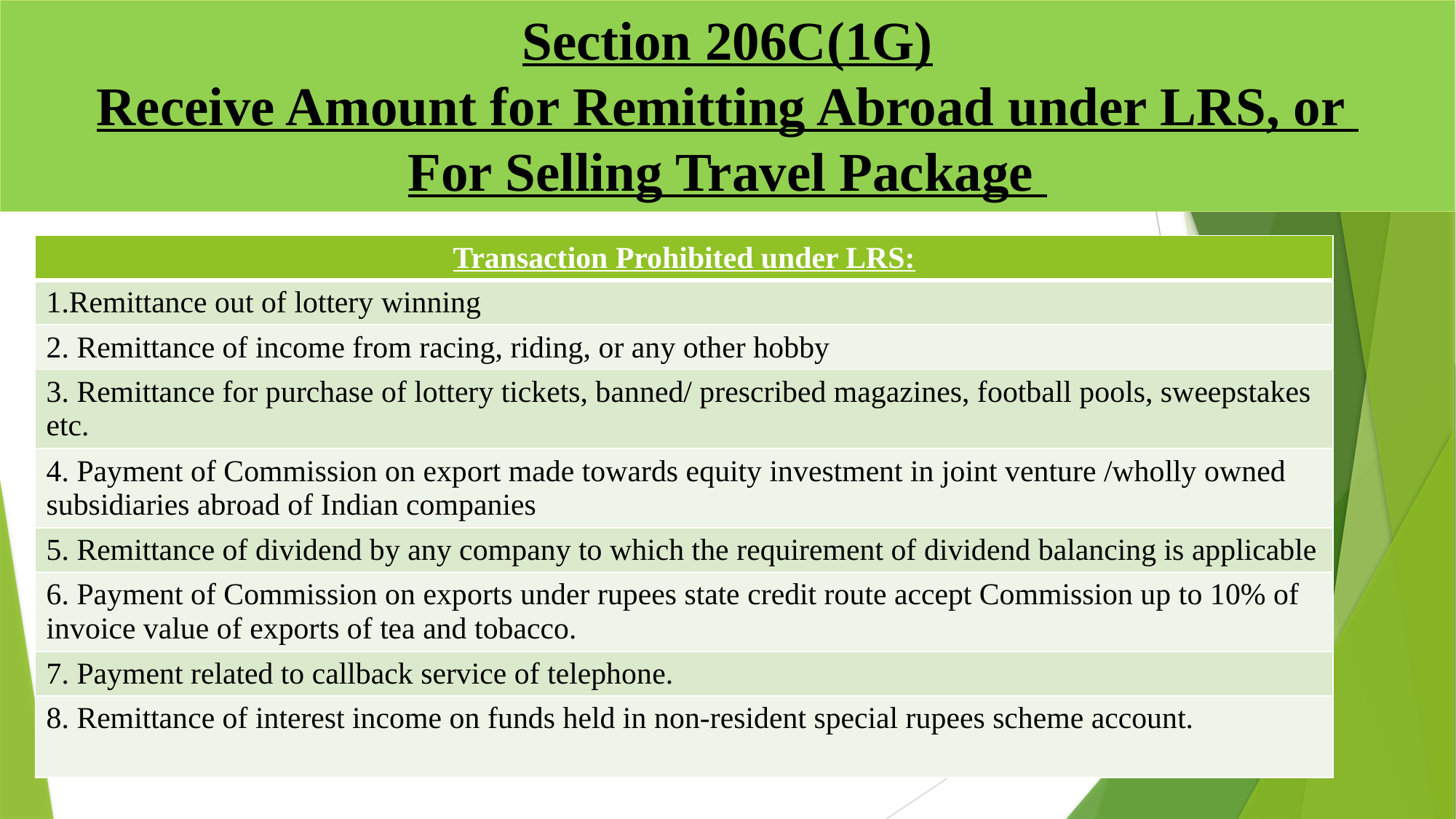

# Section 206C(1G) Receive Amount for Remitting Abroad under LRS, or For Selling Travel Package
| Transaction Prohibited under LRS: |
| --- |
| 1.Remittance out of lottery winning |
| 2. Remittance of income from racing, riding, or any other hobby |
| 3. Remittance for purchase of lottery tickets, banned/ prescribed magazines, football pools, sweepstakes etc. |
| 4. Payment of Commission on export made towards equity investment in joint venture /wholly owned subsidiaries abroad of Indian companies |
| 5. Remittance of dividend by any company to which the requirement of dividend balancing is applicable |
| 6. Payment of Commission on exports under rupees state credit route accept Commission up to 10% of invoice value of exports of tea and tobacco. |
| 7. Payment related to callback service of telephone. |
| 8. Remittance of interest income on funds held in non-resident special rupees scheme account. |